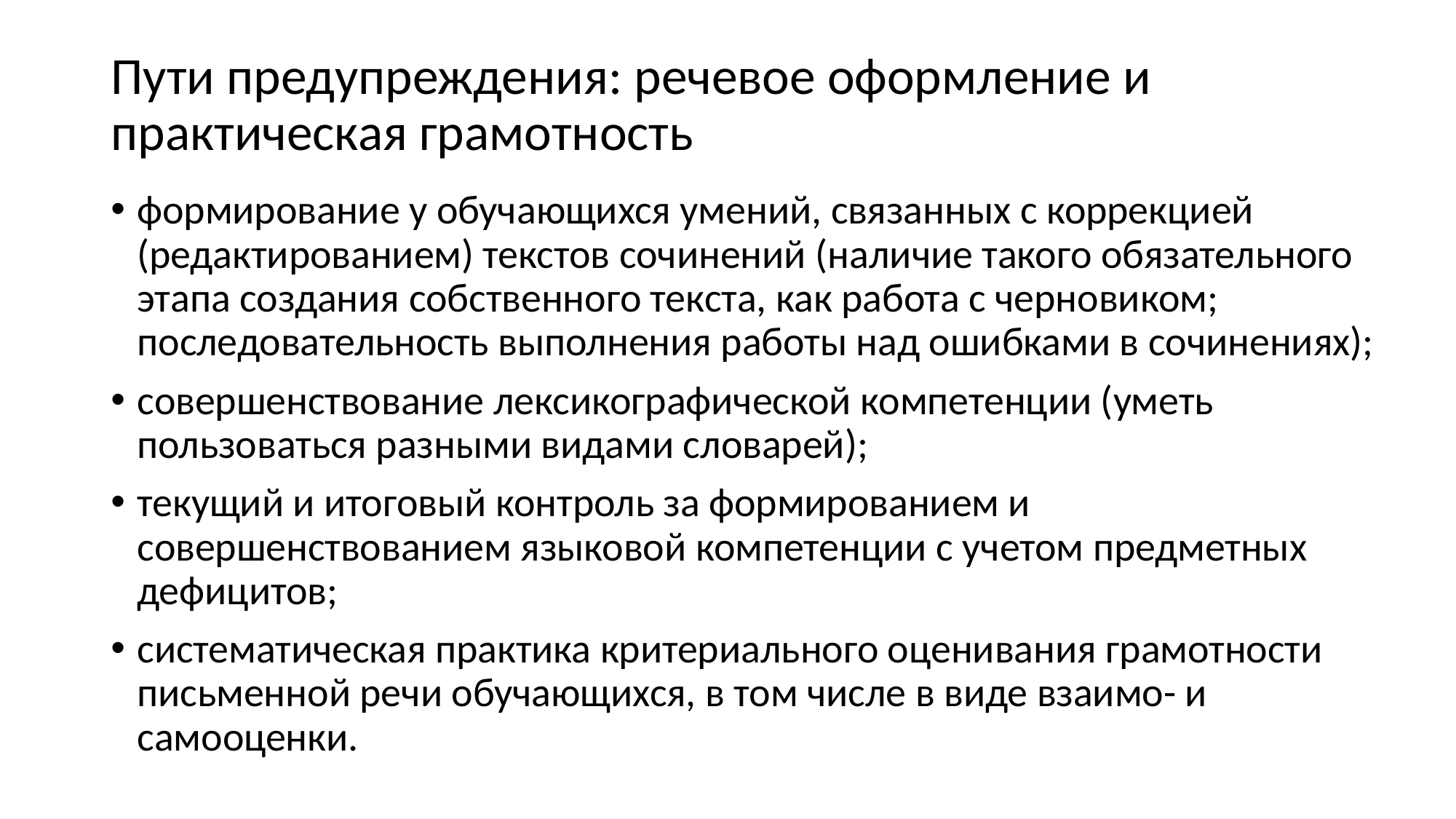

# Пути предупреждения: речевое оформление и практическая грамотность
формирование у обучающихся умений, связанных с коррекцией (редактированием) текстов сочинений (наличие такого обязательного этапа создания собственного текста, как работа с черновиком; последовательность выполнения работы над ошибками в сочинениях);
совершенствование лексикографической компетенции (уметь пользоваться разными видами словарей);
текущий и итоговый контроль за формированием и совершенствованием языковой компетенции с учетом предметных дефицитов;
систематическая практика критериального оценивания грамотности письменной речи обучающихся, в том числе в виде взаимо- и самооценки.